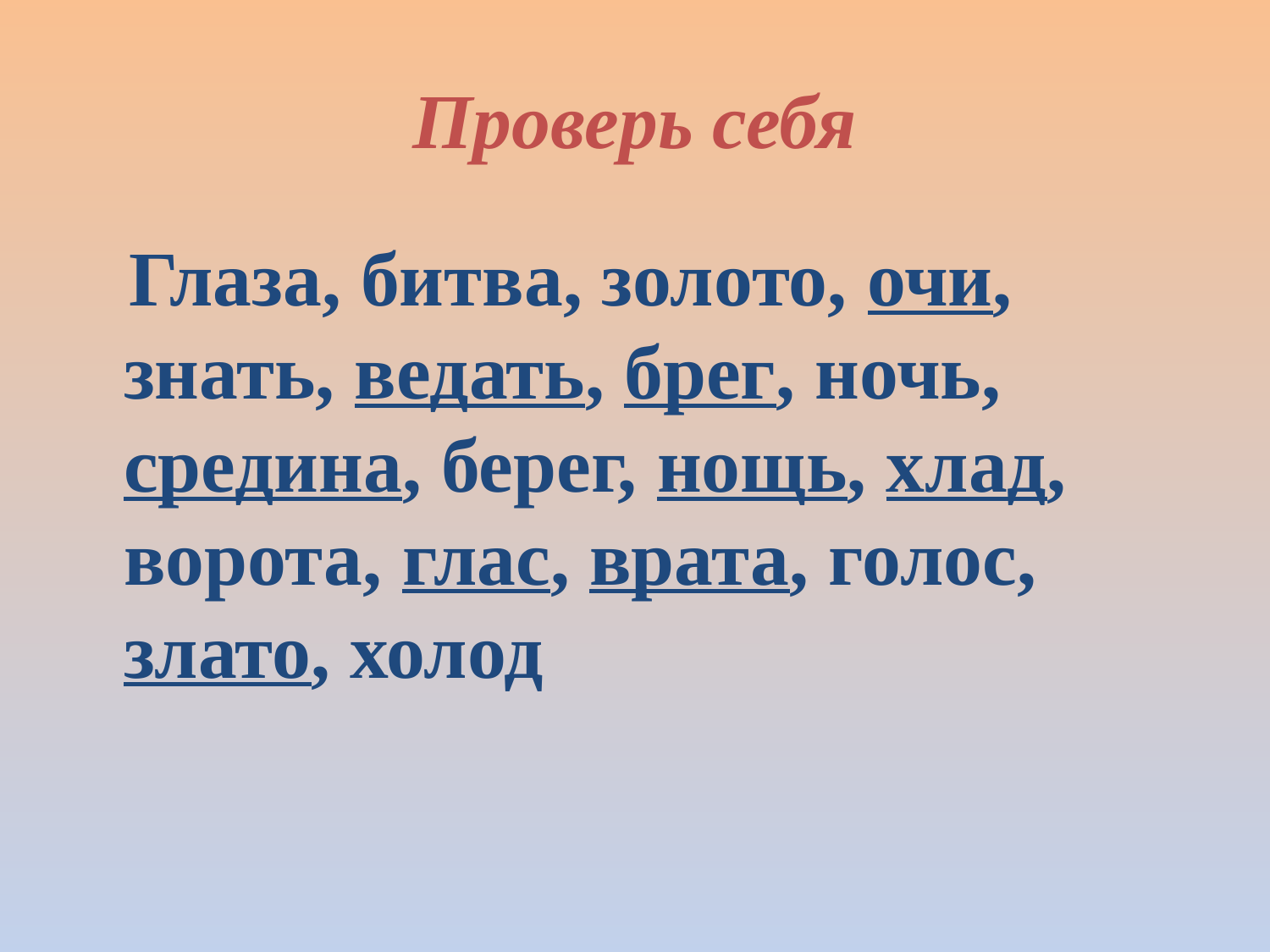

# Проверь себя
   Глаза, битва, золото, очи, знать, ведать, брег, ночь, средина, берег, нощь, хлад, ворота, глас, врата, голос, злато, холод